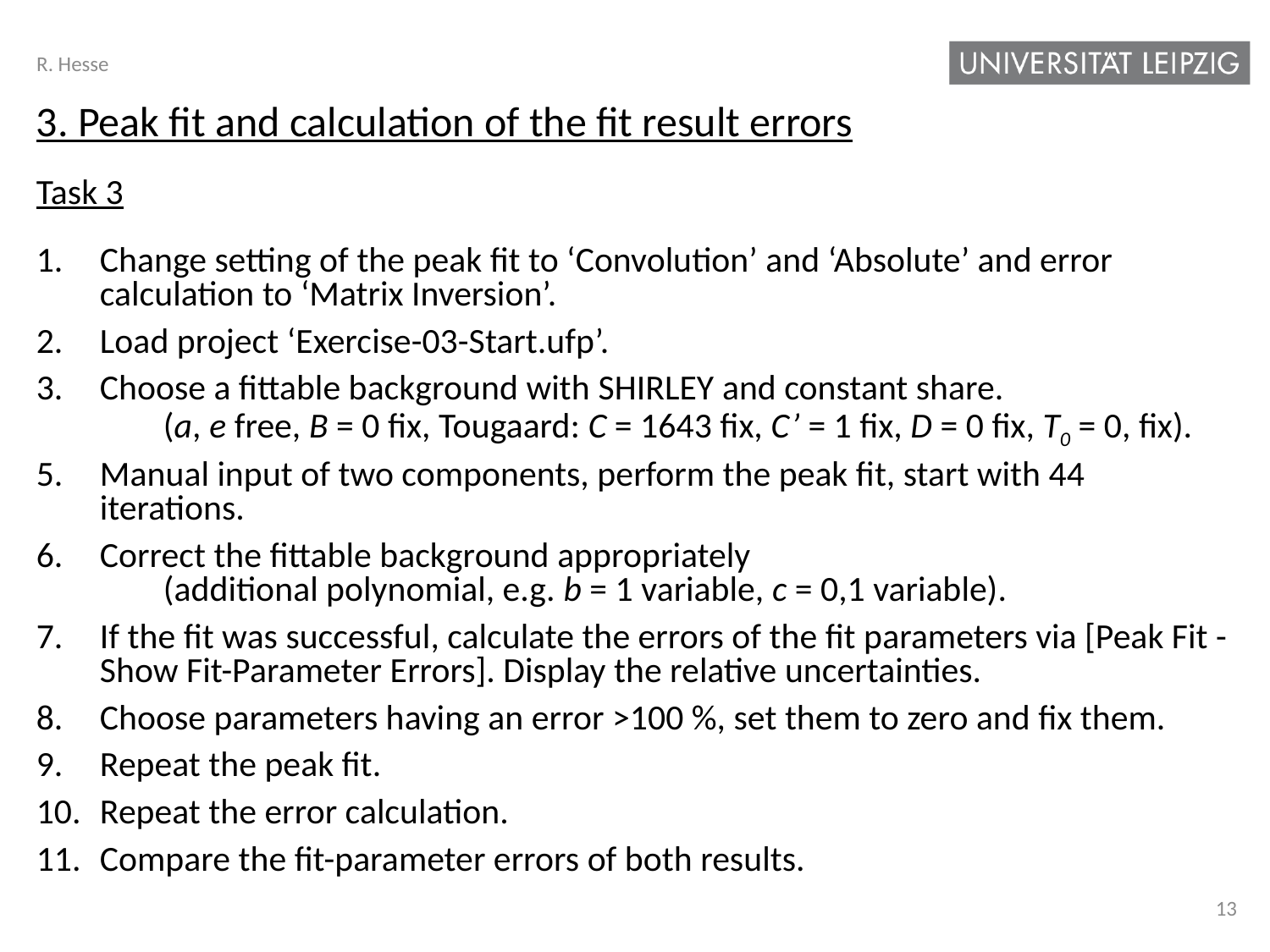

R. Hesse
3. Peak fit and calculation of the fit result errors
Task 3

Change setting of the peak fit to ‘Convolution’ and ‘Absolute’ and error calculation to ‘Matrix Inversion’.

Load project ‘Exercise-03-Start.ufp’.

Choose a fittable background with Shirley and constant share.
	(a, e free, B = 0 fix, Tougaard: C = 1643 fix, C’ = 1 fix, D = 0 fix, T0 = 0, fix).

Manual input of two components, perform the peak fit, start with 44 iterations.

Correct the fittable background appropriately
	(additional polynomial, e.g. b = 1 variable, c = 0,1 variable).

If the fit was successful, calculate the errors of the fit parameters via [Peak Fit - Show Fit-Parameter Errors]. Display the relative uncertainties.

Choose parameters having an error >100 %, set them to zero and fix them.

Repeat the peak fit.

Repeat the error calculation.

Compare the fit-parameter errors of both results.
13